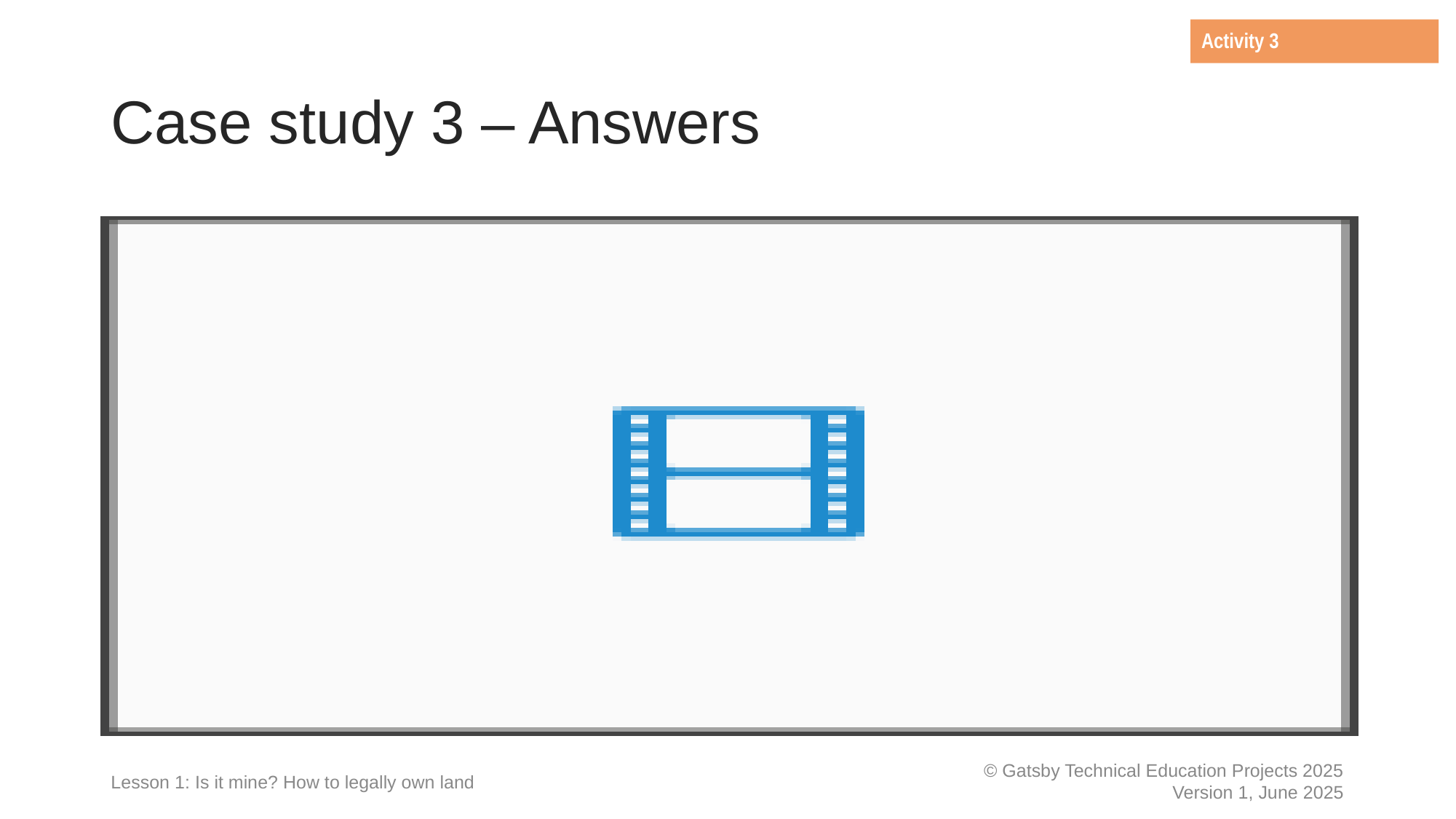

Activity 3
# Case study 3 – Answers
Bella can leave her share to her children in her will because tenants in common allows each owner to pass on their shares according to their wishes.
If Claire passed away without a will, her share would be distributed according to the law of intestacy, not automatically to Aiden and Bella. The laws of intestacy govern how a deceased person’s estate is distributed when they die without a valid will, typically prioritising close relatives, such as spouses and children.

Lesson 1: Is it mine? How to legally own land